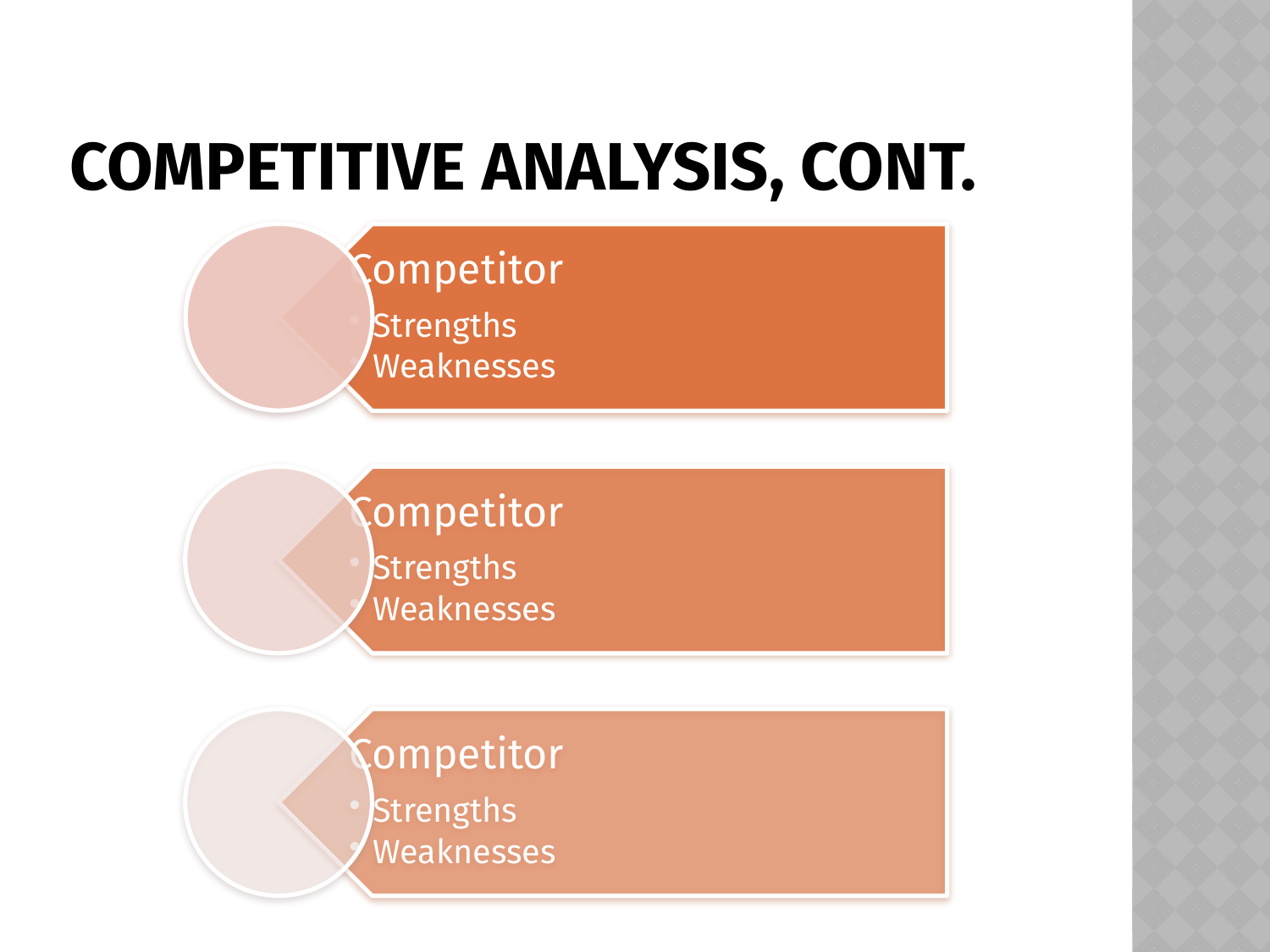

# Competitive Analysis, Cont.
Competitor
Strengths
Weaknesses
Competitor
Strengths
Weaknesses
Competitor
Strengths
Weaknesses